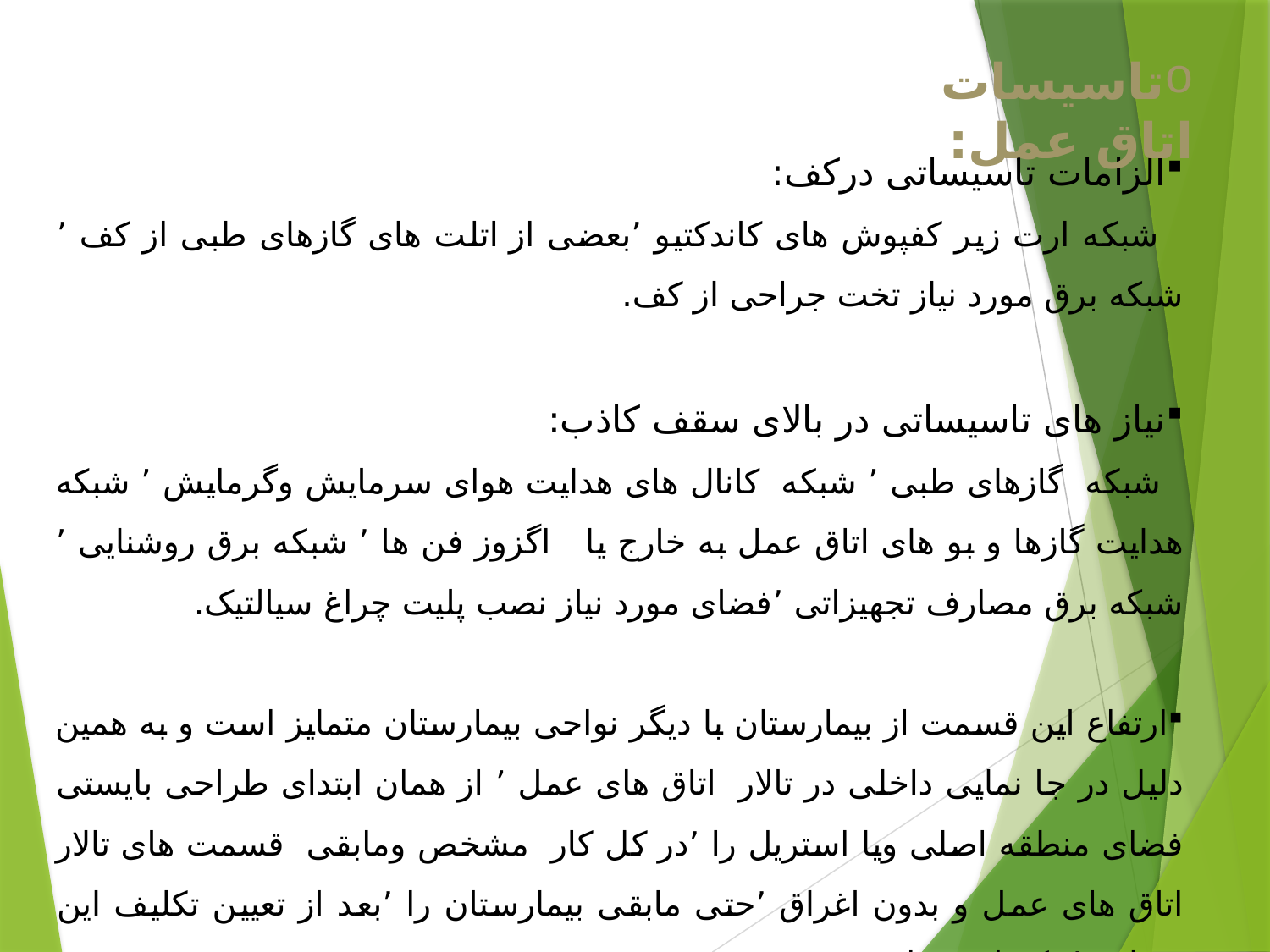

تاسیسات اتاق عمل:
الزامات تاسیساتی درکف:
  شبکه ارت زیر کفپوش های کاندکتیو ٬بعضی از اتلت های گازهای طبی از کف ٬ شبکه برق مورد نیاز تخت جراحی از کف.

نیاز های تاسیساتی در بالای سقف کاذب:
  شبکه  گازهای طبی ٬ شبکه  کانال های هدایت هوای سرمایش وگرمایش ٬ شبکه هدایت گازها و بو های اتاق عمل به خارج یا   اگزوز فن ها ٬ شبکه برق روشنایی ٬ شبکه برق مصارف تجهیزاتی ٬فضای مورد نیاز نصب پلیت چراغ سیالتیک.

ارتفاع این قسمت از بیمارستان با دیگر نواحی بیمارستان متمایز است و به همین دلیل در جا نمایی داخلی در تالار  اتاق های عمل ٬ از همان ابتدای طراحی بایستی فضای منطقه اصلی ویا استریل را ٬در کل کار  مشخص ومابقی  قسمت های تالار اتاق های عمل و بدون اغراق ٬حتی مابقی بیمارستان را ٬بعد از تعیین تکلیف این منطقه ٬ تکمیل و نهایی نمود .
در طراحی سیکل هوا ٬ نبایستی فشار هوا بگونه ای باشد که امکان ورود هوا ی غیر استریل به داخل اطاق عمل وجود داشته باشد .